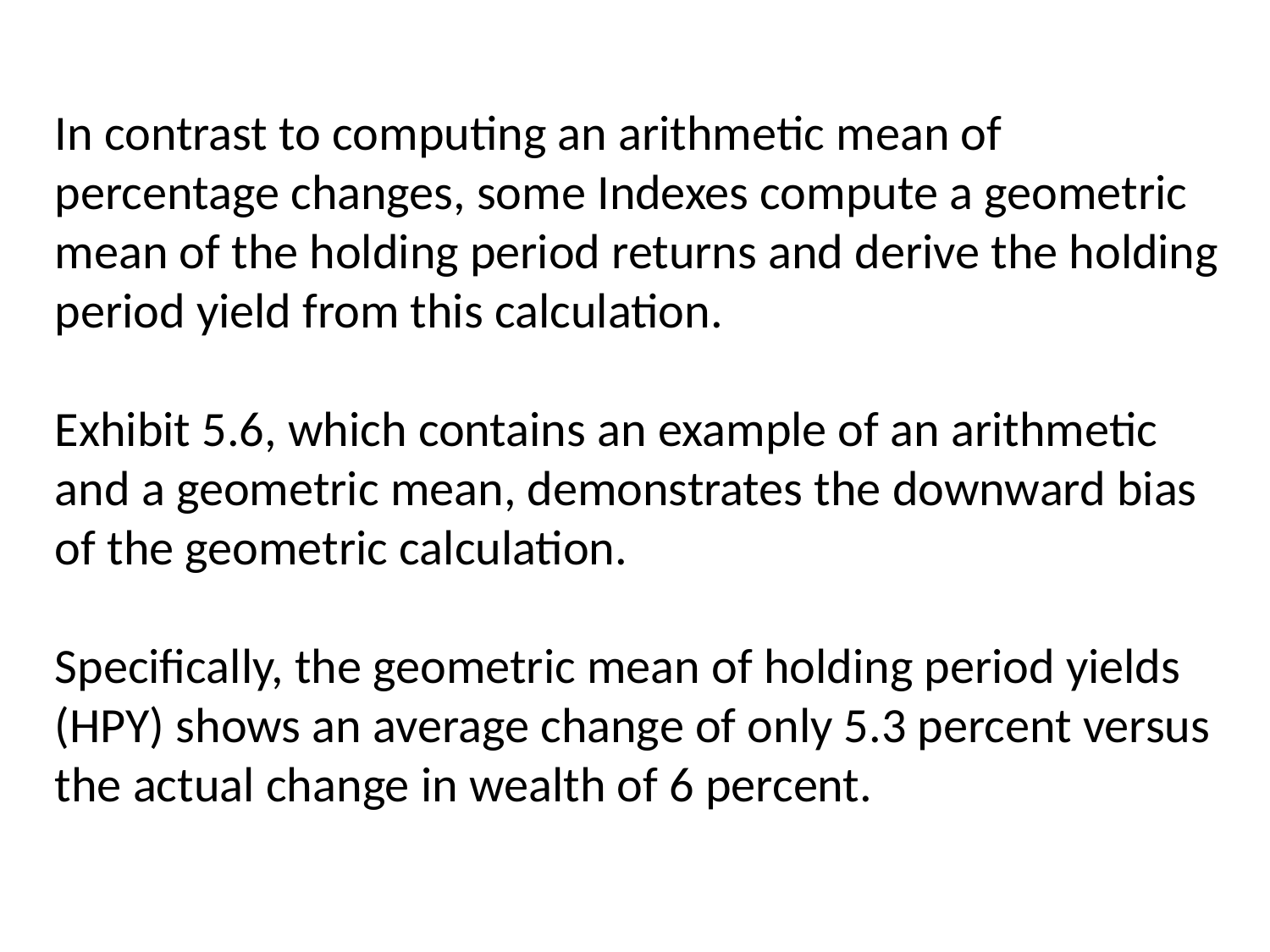

In contrast to computing an arithmetic mean of percentage changes, some Indexes compute a geometric mean of the holding period returns and derive the holding period yield from this calculation.

Exhibit 5.6, which contains an example of an arithmetic and a geometric mean, demonstrates the downward bias of the geometric calculation.

Specifically, the geometric mean of holding period yields (HPY) shows an average change of only 5.3 percent versus the actual change in wealth of 6 percent.